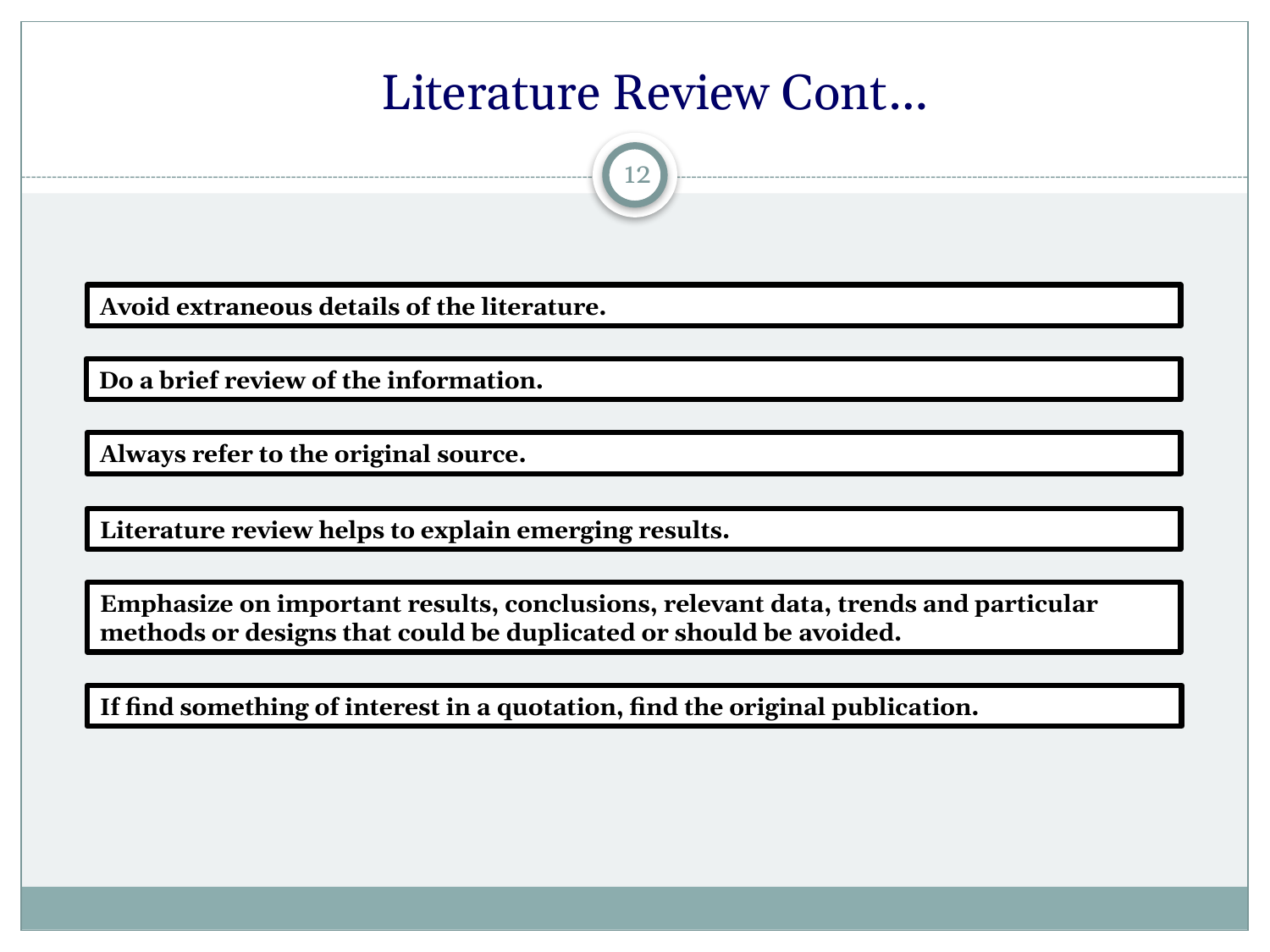

# Literature Review Cont…
12
Avoid extraneous details of the literature.
Do a brief review of the information.
Always refer to the original source.
Literature review helps to explain emerging results.
Emphasize on important results, conclusions, relevant data, trends and particular methods or designs that could be duplicated or should be avoided.
If find something of interest in a quotation, find the original publication.